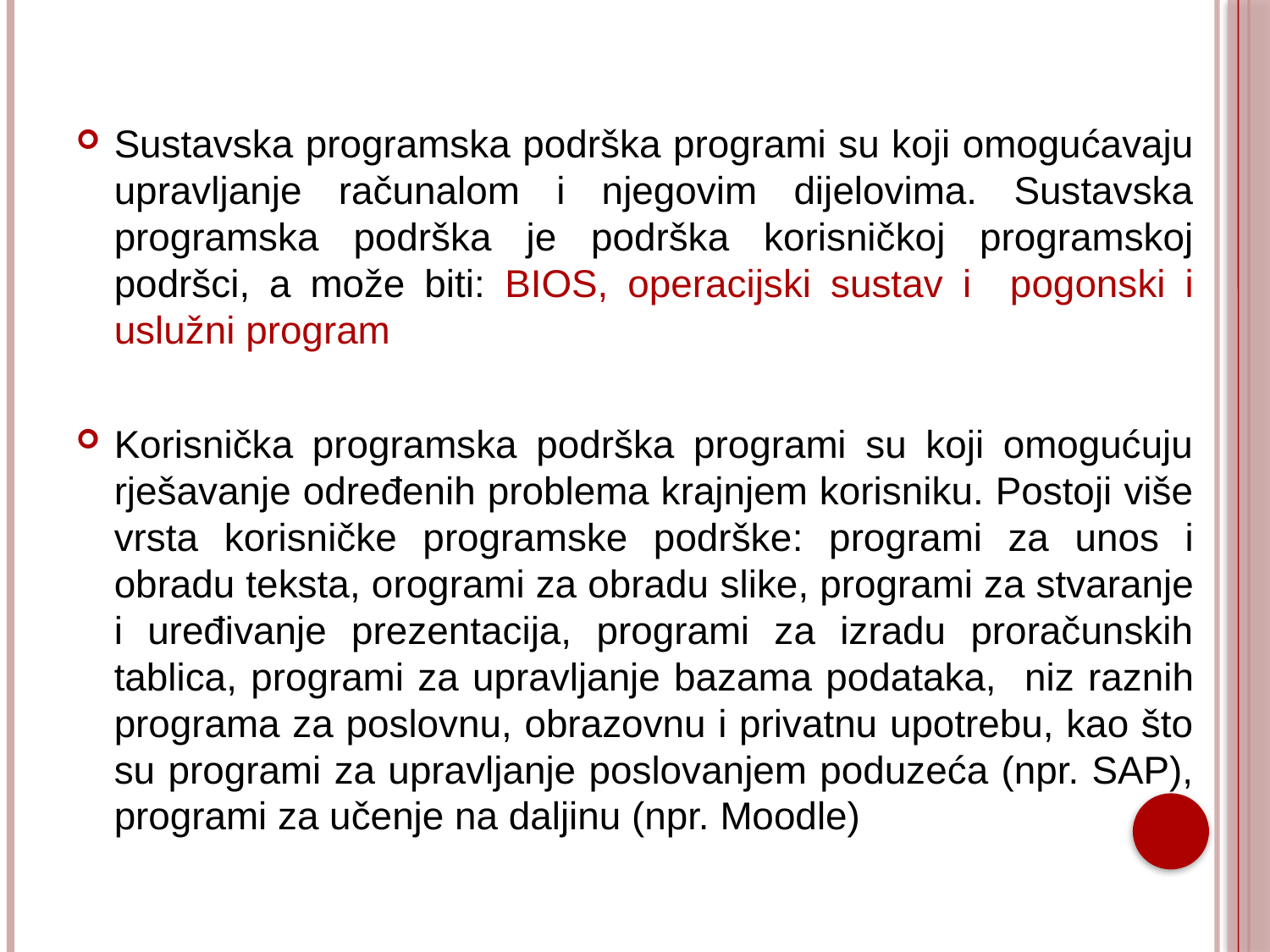

Sustavska programska podrška programi su koji omogućavaju upravljanje računalom i njegovim dijelovima. Sustavska programska podrška je podrška korisničkoj programskoj podršci, a može biti: BIOS, operacijski sustav i  pogonski i uslužni program

Korisnička programska podrška programi su koji omogućuju rješavanje određenih problema krajnjem korisniku. Postoji više vrsta korisničke programske podrške: programi za unos i obradu teksta, orogrami za obradu slike, programi za stvaranje i uređivanje prezentacija, programi za izradu proračunskih tablica, programi za upravljanje bazama podataka,  niz raznih programa za poslovnu, obrazovnu i privatnu upotrebu, kao što su programi za upravljanje poslovanjem poduzeća (npr. SAP), programi za učenje na daljinu (npr. Moodle)